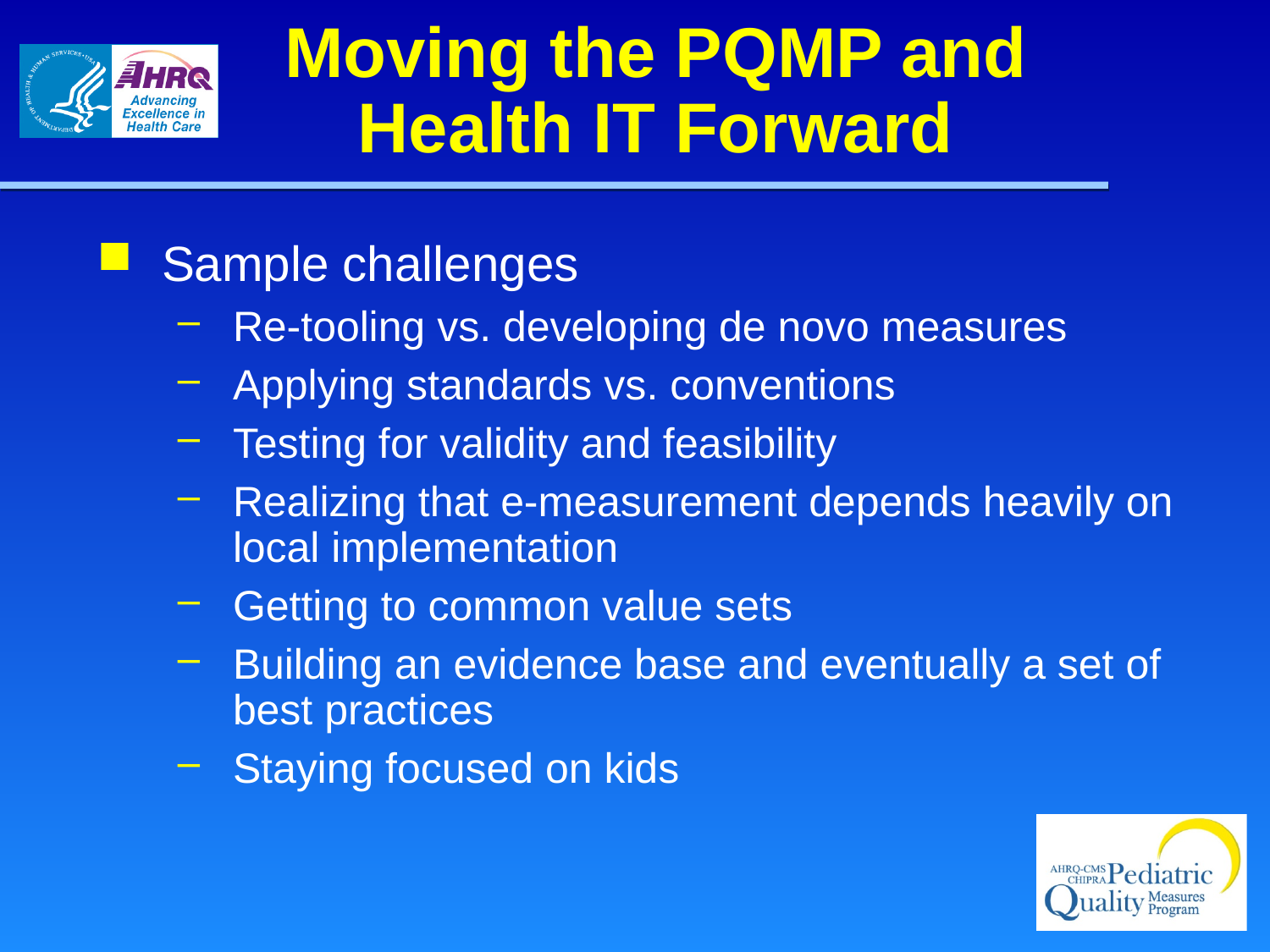

# Moving the PQMP and Health IT Forward
Sample challenges
Re-tooling vs. developing de novo measures
Applying standards vs. conventions
Testing for validity and feasibility
Realizing that e-measurement depends heavily on local implementation
Getting to common value sets
Building an evidence base and eventually a set of best practices
Staying focused on kids